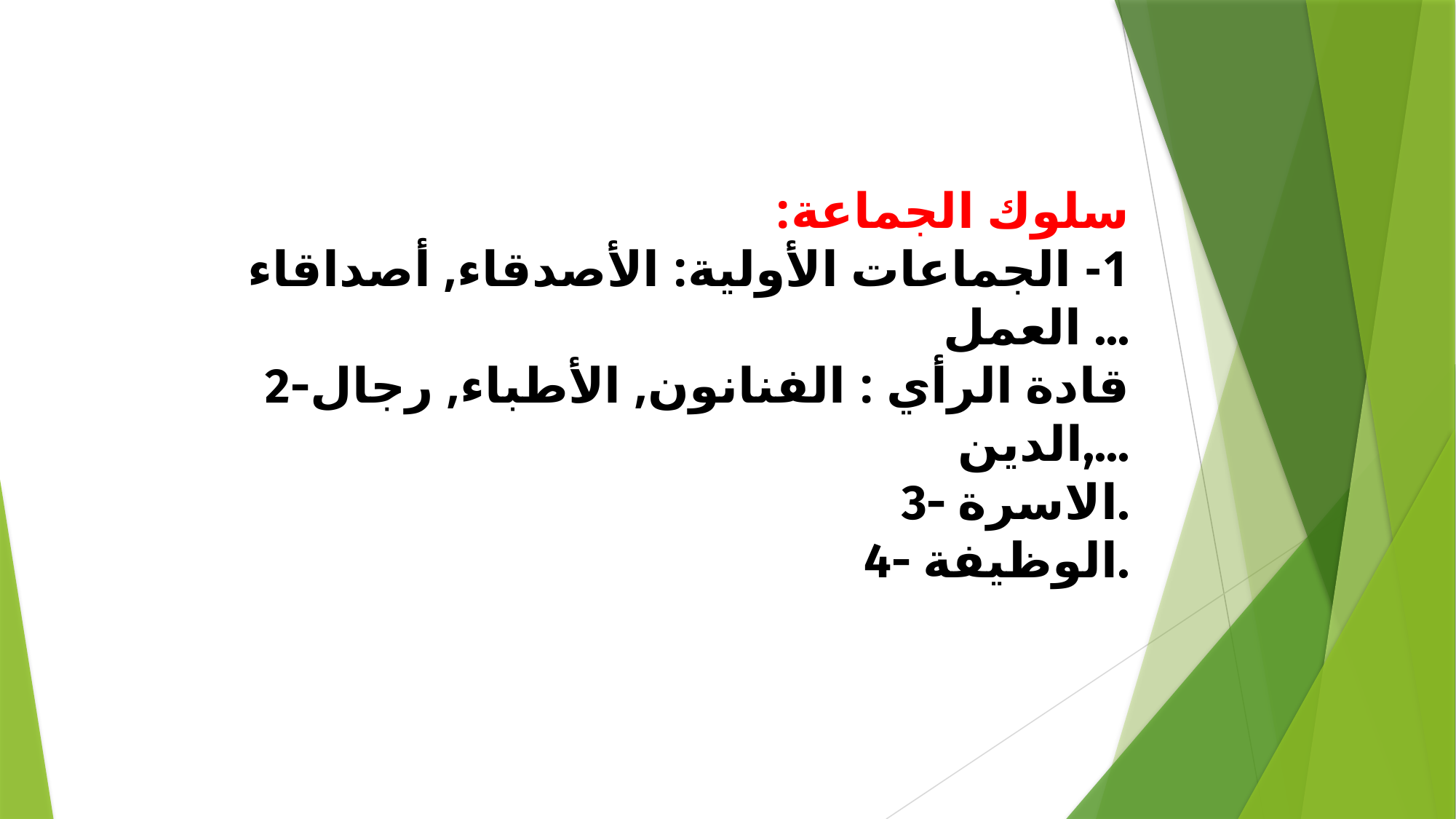

سلوك الجماعة:
1- الجماعات الأولية: الأصدقاء, أصداقاء العمل ...
2-قادة الرأي : الفنانون, الأطباء, رجال الدين,...
3- الاسرة.
4- الوظيفة.